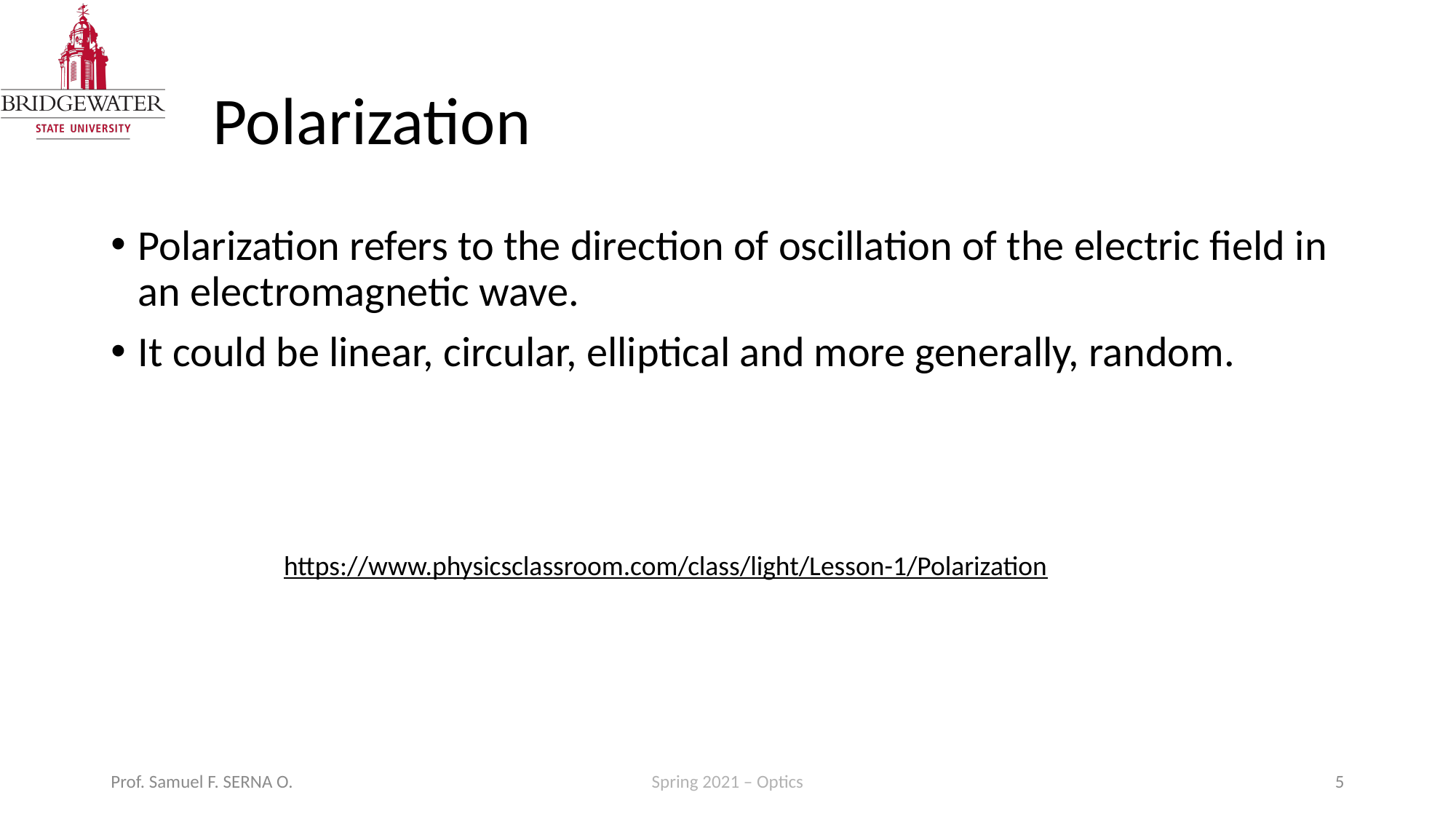

# Polarization
Polarization refers to the direction of oscillation of the electric field in an electromagnetic wave.
It could be linear, circular, elliptical and more generally, random.

https://www.physicsclassroom.com/class/light/Lesson-1/Polarization
Prof. Samuel F. SERNA O.
Spring 2021 – Optics
5